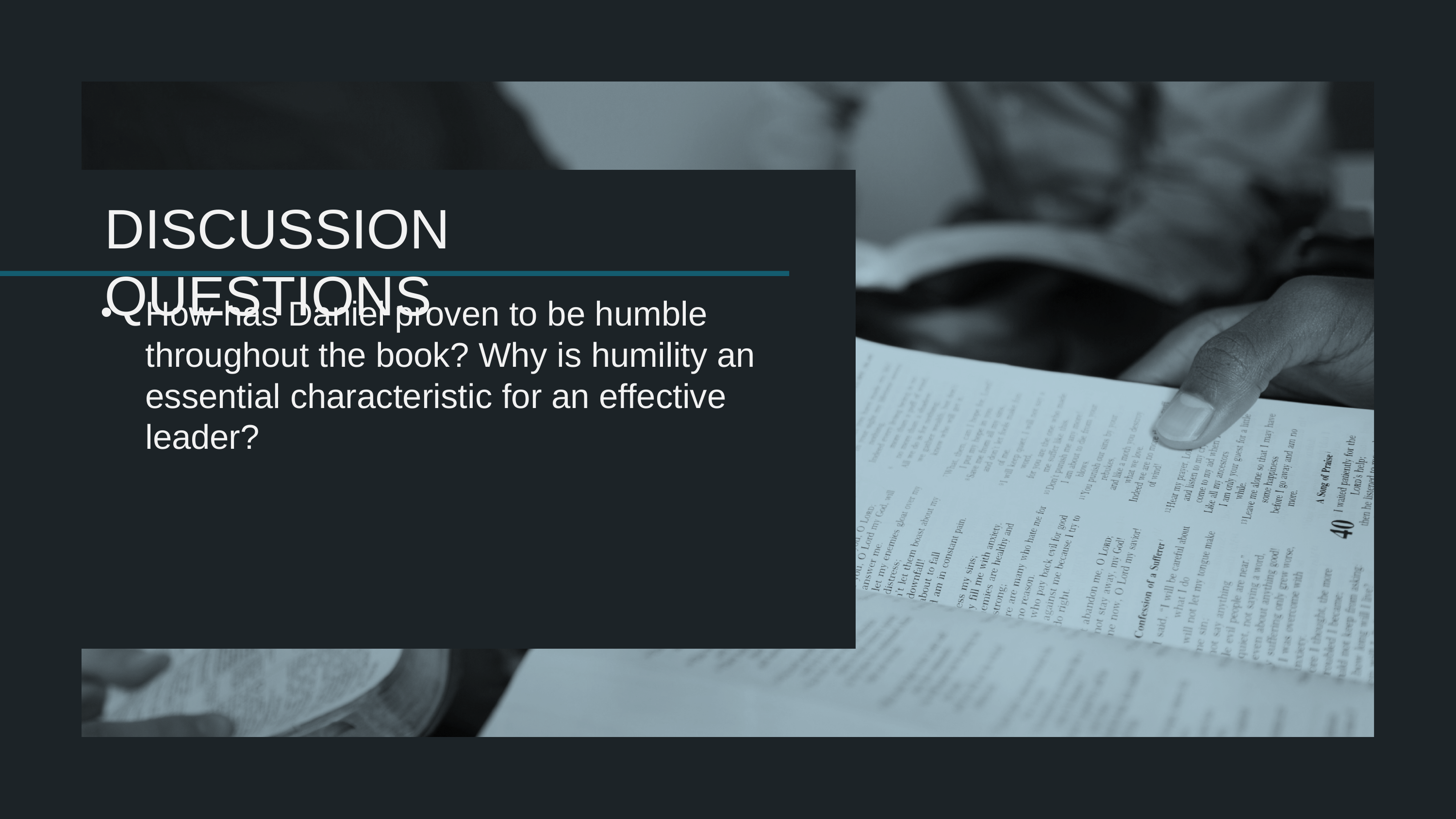

How has Daniel proven to be humble throughout the book? Why is humility an essential characteristic for an effective leader?